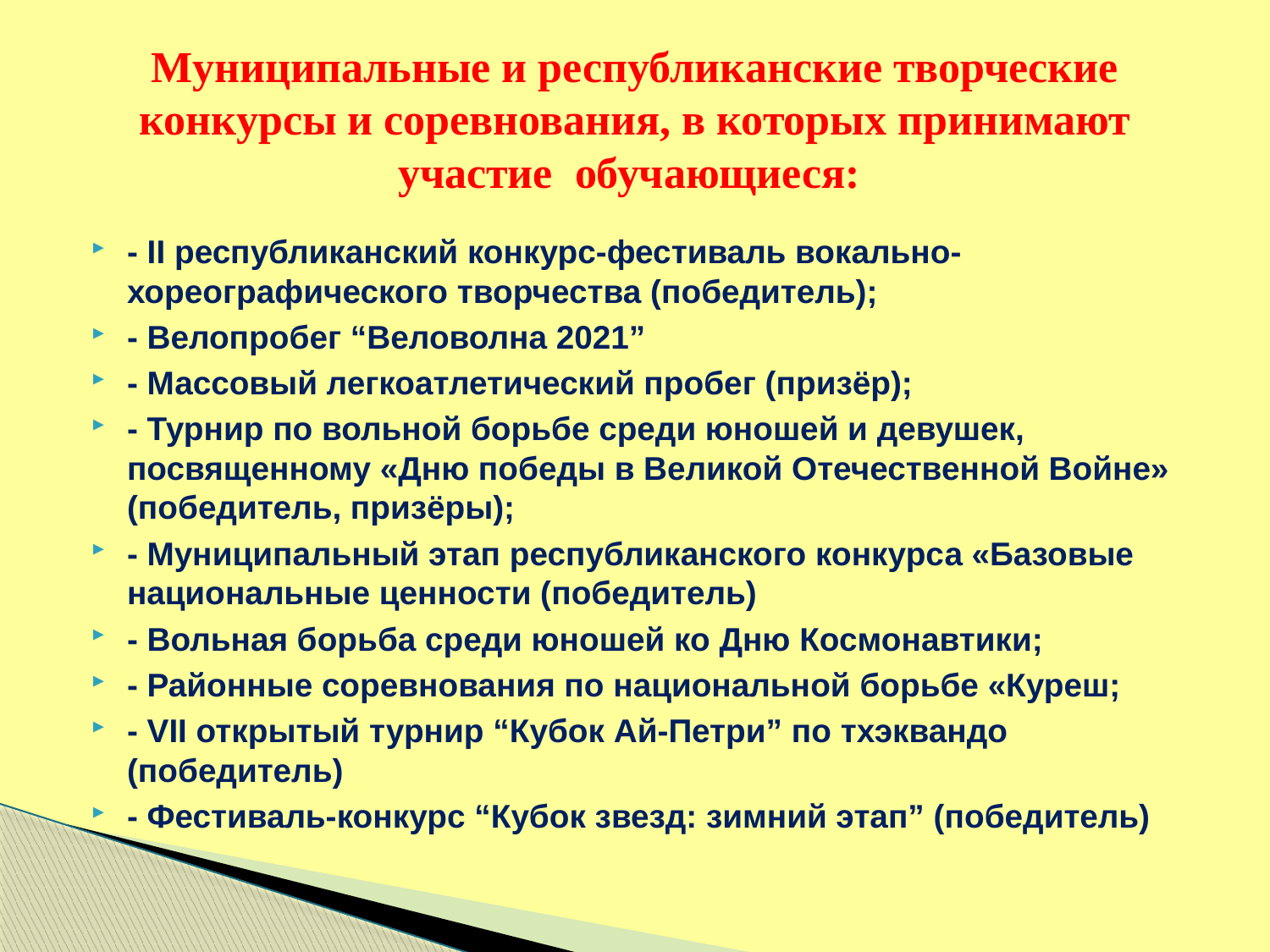

# Муниципальные и республиканские творческие конкурсы и соревнования, в которых принимают участие  обучающиеся:
- II республиканский конкурс-фестиваль вокально-хореографического творчества (победитель);
- Велопробег “Веловолна 2021”
- Массовый легкоатлетический пробег (призёр);
- Турнир по вольной борьбе среди юношей и девушек, посвященному «Дню победы в Великой Отечественной Войне» (победитель, призёры);
- Муниципальный этап республиканского конкурса «Базовые национальные ценности (победитель)
- Вольная борьба среди юношей ко Дню Космонавтики;
- Районные соревнования по национальной борьбе «Куреш;
- VII открытый турнир “Кубок Ай-Петри” по тхэквандо (победитель)
- Фестиваль-конкурс “Кубок звезд: зимний этап” (победитель)